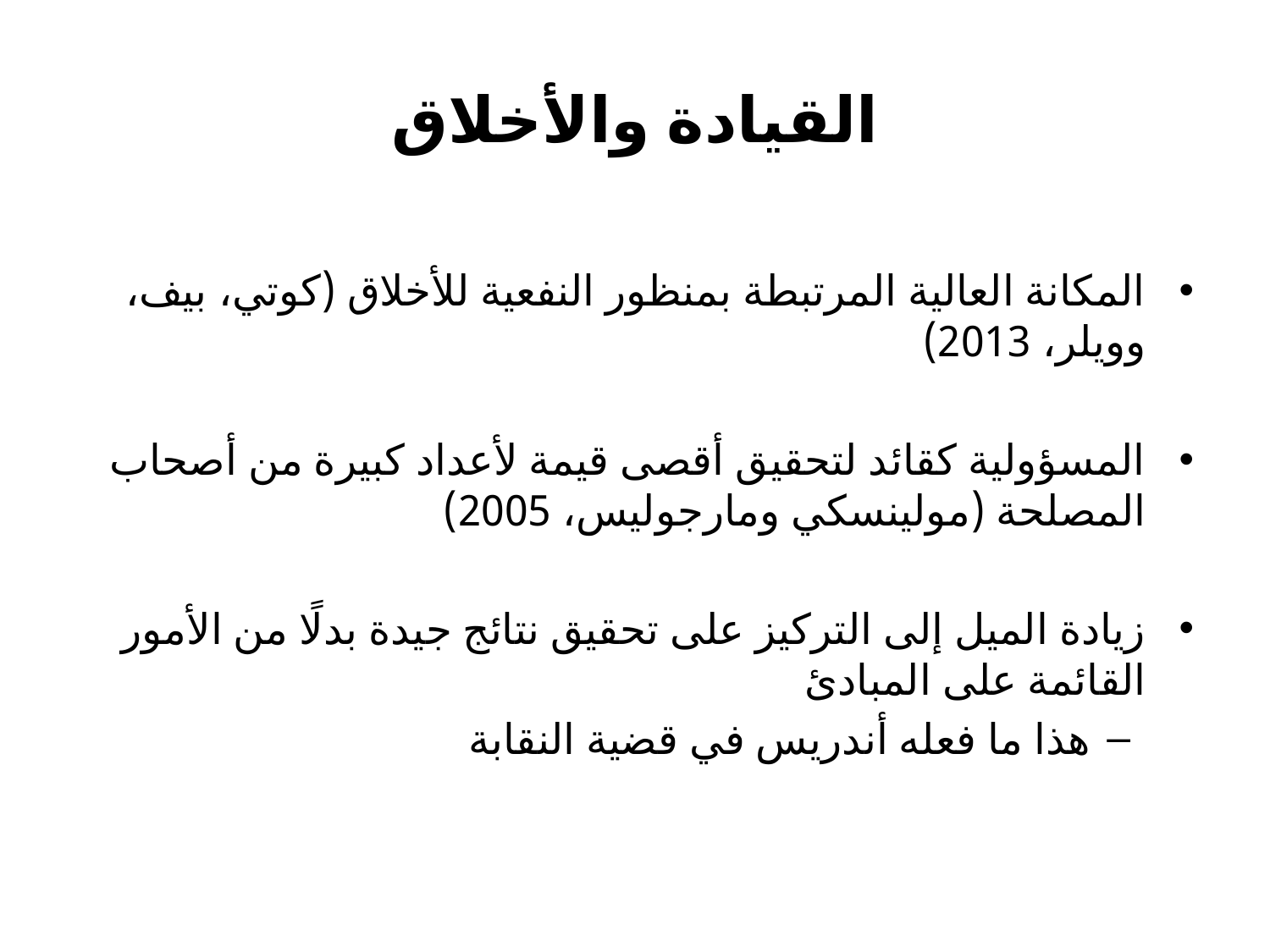

# القيادة والأخلاق
المكانة العالية المرتبطة بمنظور النفعية للأخلاق (كوتي، بيف، وويلر، 2013)

المسؤولية كقائد لتحقيق أقصى قيمة لأعداد كبيرة من أصحاب المصلحة (مولينسكي ومارجوليس، 2005)

زيادة الميل إلى التركيز على تحقيق نتائج جيدة بدلًا من الأمور القائمة على المبادئ
هذا ما فعله أندريس في قضية النقابة